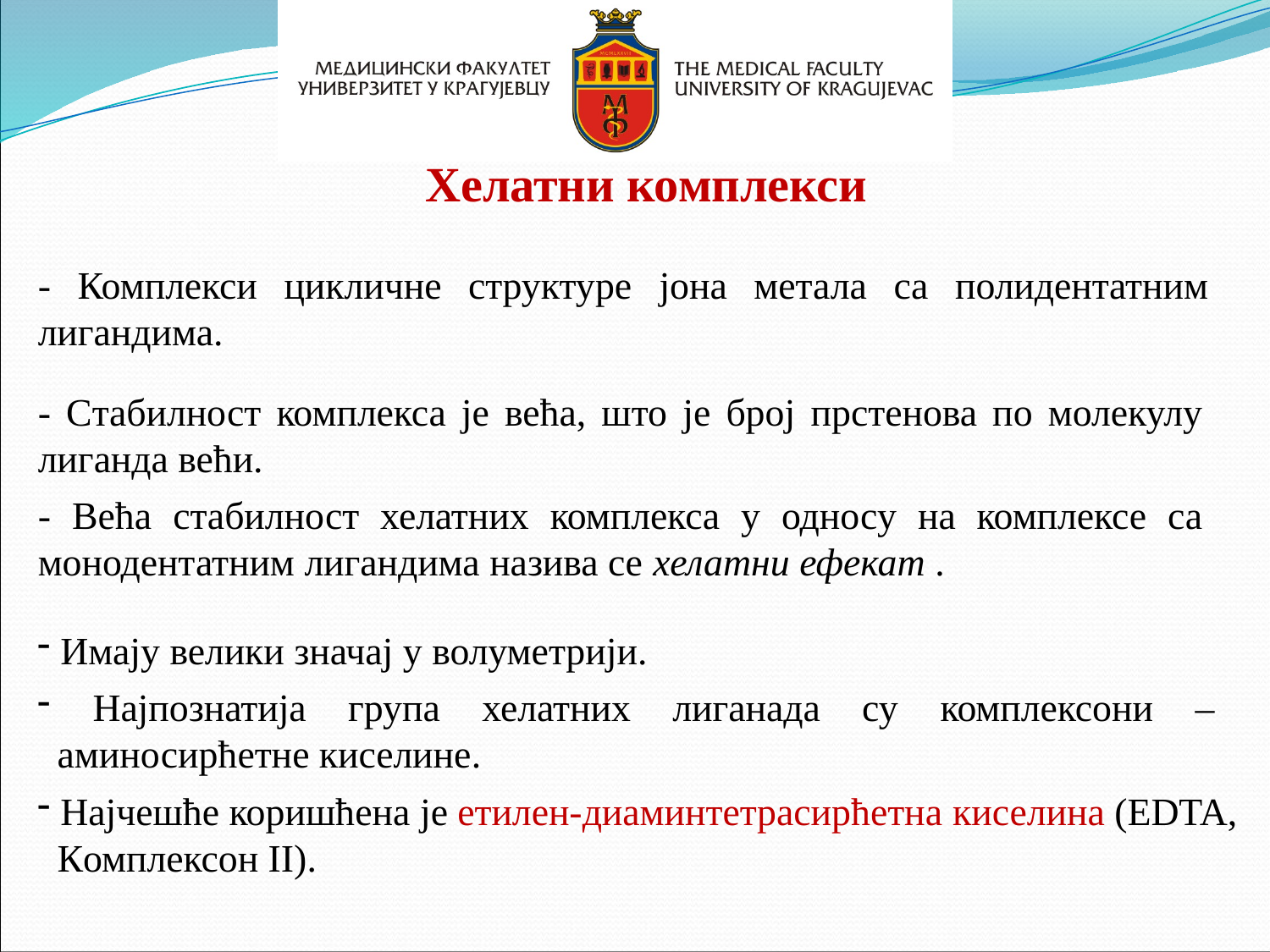

Хелатни комплекси
- Комплекси цикличне структуре јона метала са полидентатним лигандима.
- Стабилност комплекса је већа, што је број прстенова по молекулу лиганда већи.
- Већа стабилност хелатних комплекса у односу на комплексе са монодентатним лигандима назива се хелатни ефекат .
 Имају велики значај у волуметрији.
 Најпознатија група хелатних лиганада су комплексони –
  аминосирћетне киселине.
 Најчешће коришћена је етилен-диаминтетрасирћетна киселина (EDTA,
  Комплексон II).